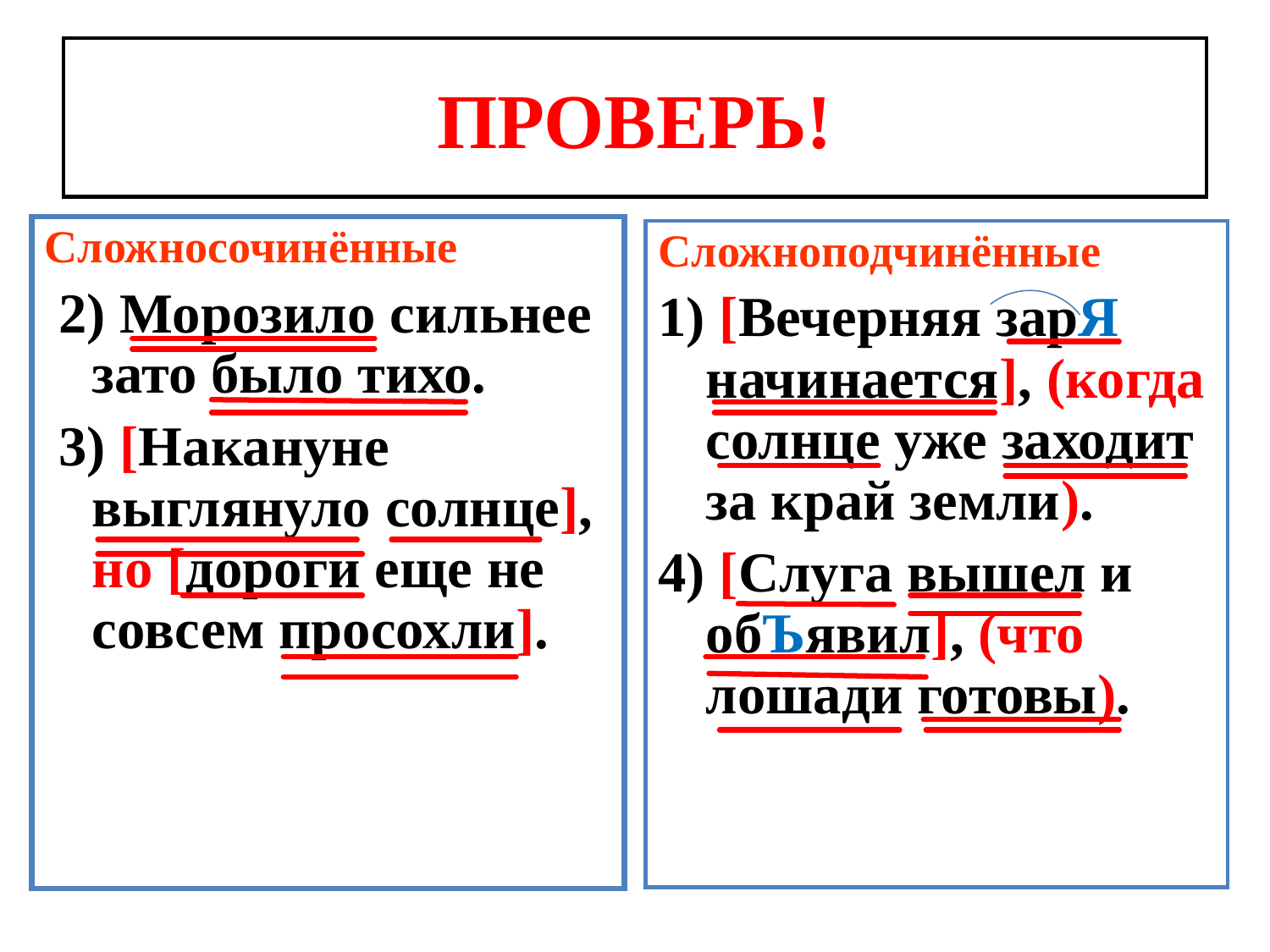

# ПРОВЕРЬ!
Сложносочинённые
 2) Морозило сильнее зато было тихо.
 3) [Накануне выглянуло солнце], но [дороги еще не совсем просохли].
Сложноподчинённые
1) [Вечерняя зарЯ начинается], (когда солнце уже заходит за край земли).
4) [Слуга вышел и обЪявил], (что лошади готовы).